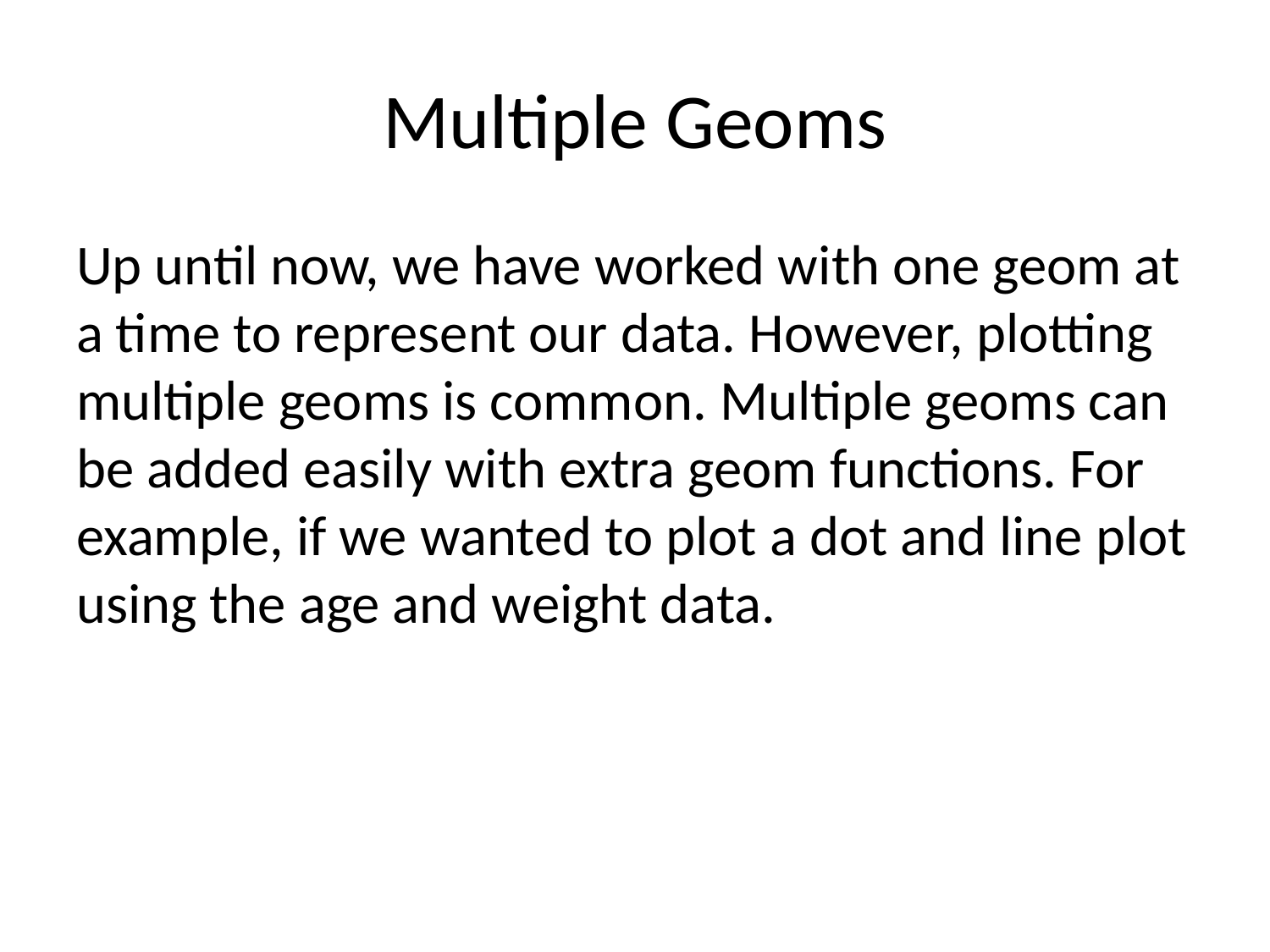

# Multiple Geoms
Up until now, we have worked with one geom at a time to represent our data. However, plotting multiple geoms is common. Multiple geoms can be added easily with extra geom functions. For example, if we wanted to plot a dot and line plot using the age and weight data.